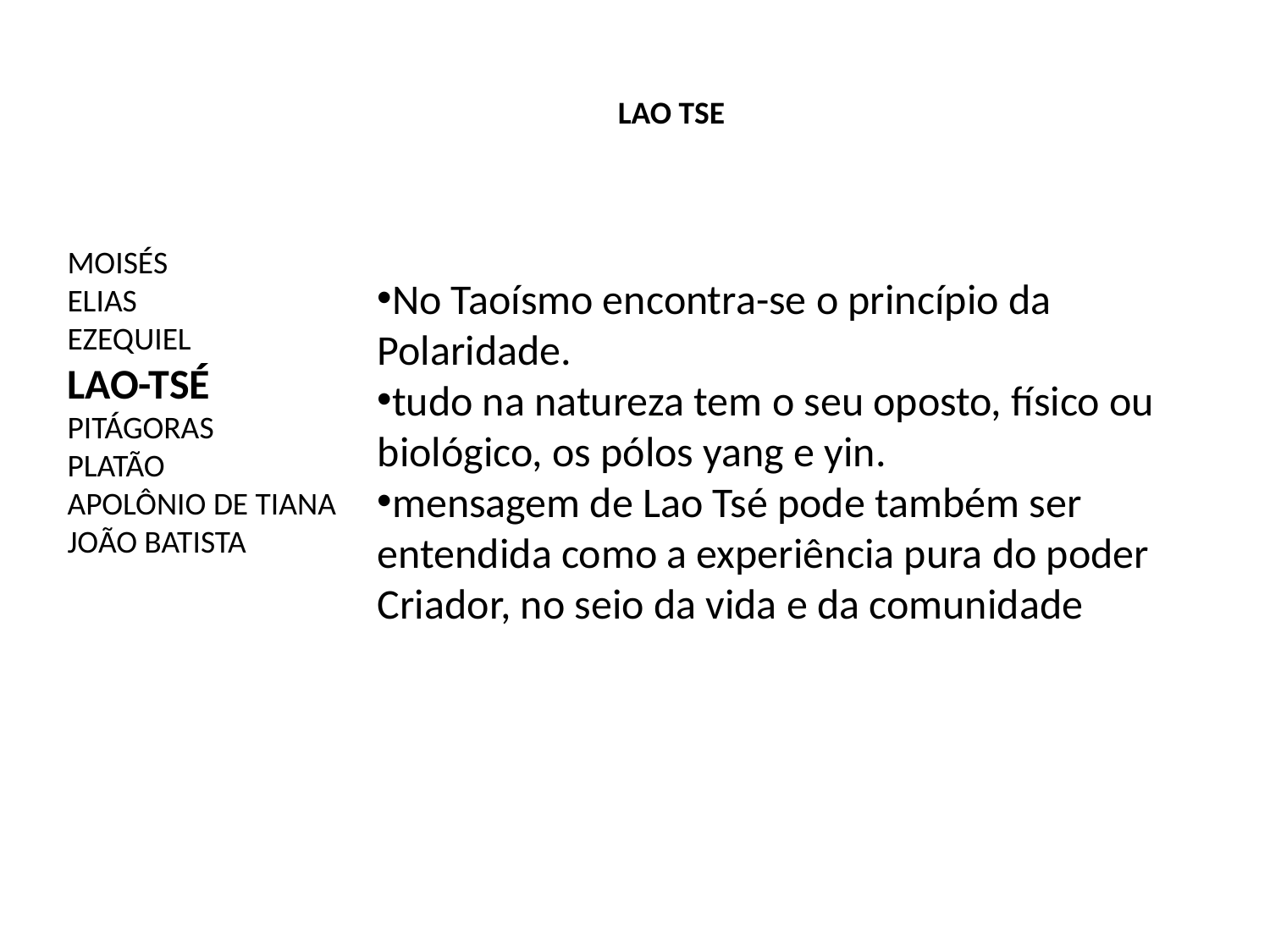

LAO TSE
MOISÉS
ELIAS
EZEQUIEL
LAO-TSÉ
PITÁGORAS
PLATÃO
APOLÔNIO DE TIANA
JOÃO BATISTA
No Taoísmo encontra-se o princípio da Polaridade.
tudo na natureza tem o seu oposto, físico ou biológico, os pólos yang e yin.
mensagem de Lao Tsé pode também ser entendida como a experiência pura do poder Criador, no seio da vida e da comunidade